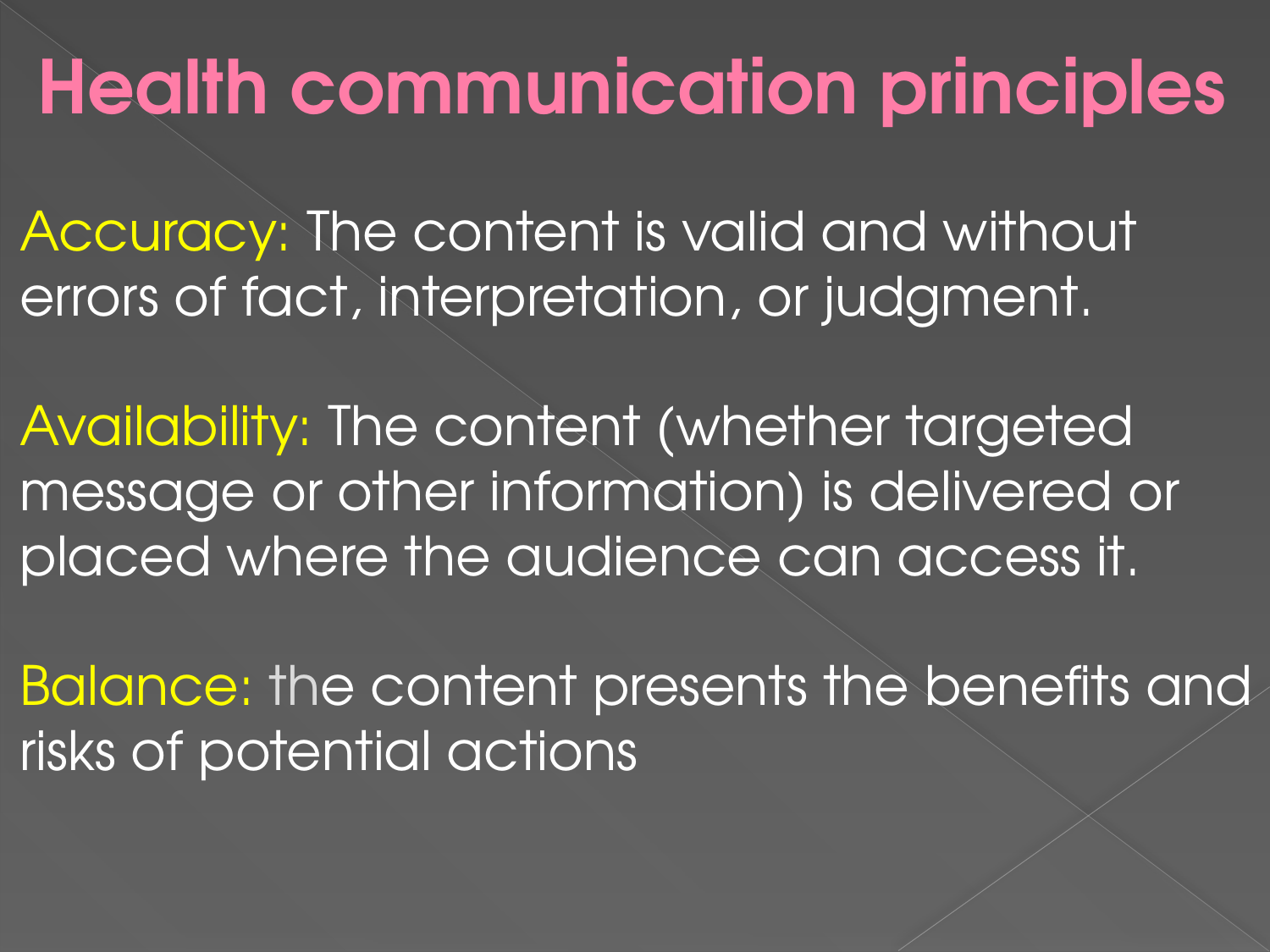

# Health communication principles
Accuracy: The content is valid and without errors of fact, interpretation, or judgment.
Availability: The content (whether targeted message or other information) is delivered or placed where the audience can access it.
Balance: the content presents the benefits and risks of potential actions